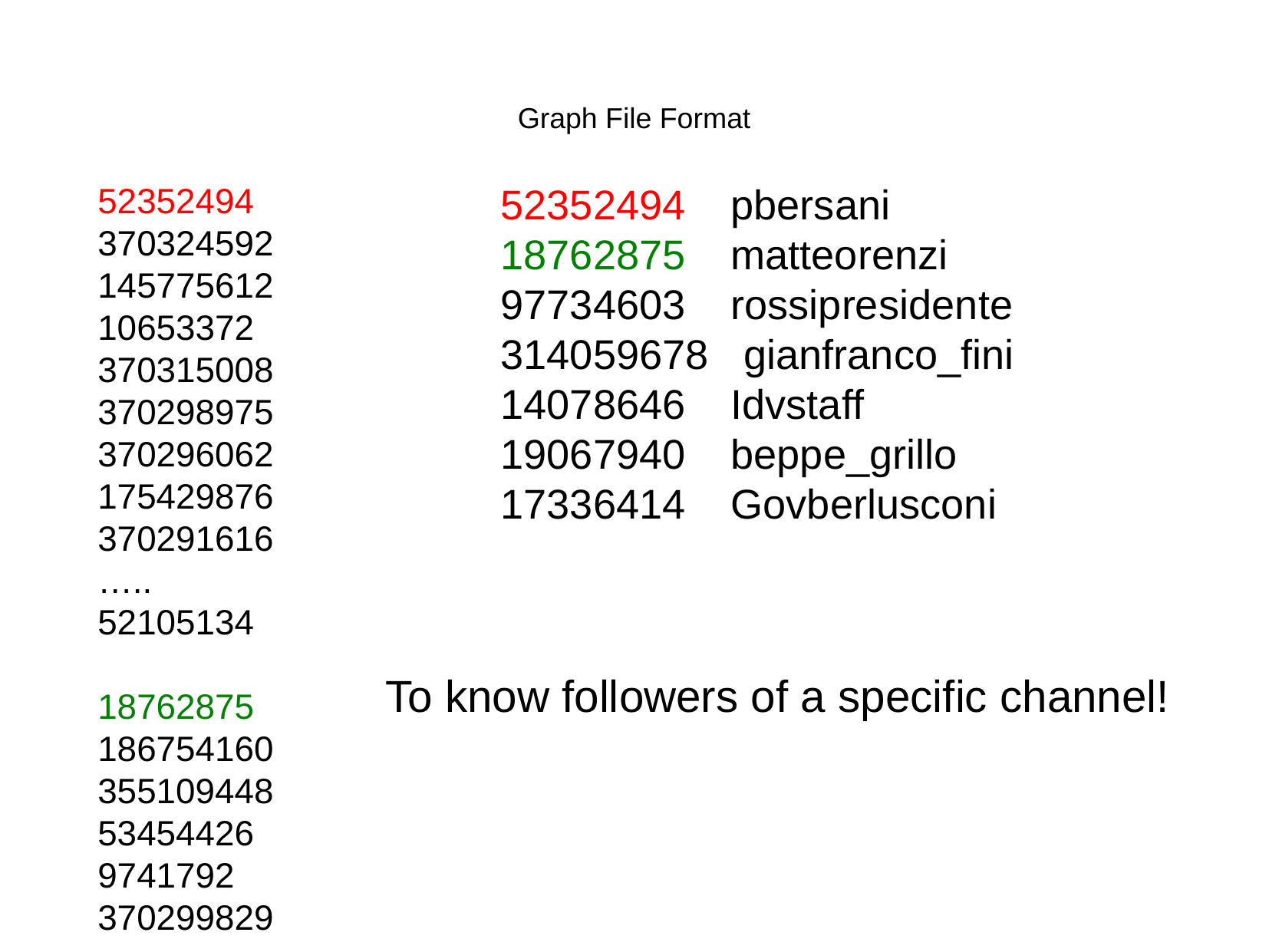

Graph File Format
52352494
370324592
145775612
10653372
370315008
370298975
370296062
175429876
370291616
…..
52105134

18762875
186754160
355109448
53454426
9741792
370299829
…....
52352494 	pbersani
18762875 	matteorenzi
97734603 	rossipresidente
314059678   gianfranco_fini
14078646 	Idvstaff
19067940 	beppe_grillo
17336414 	Govberlusconi
To know followers of a specific channel!